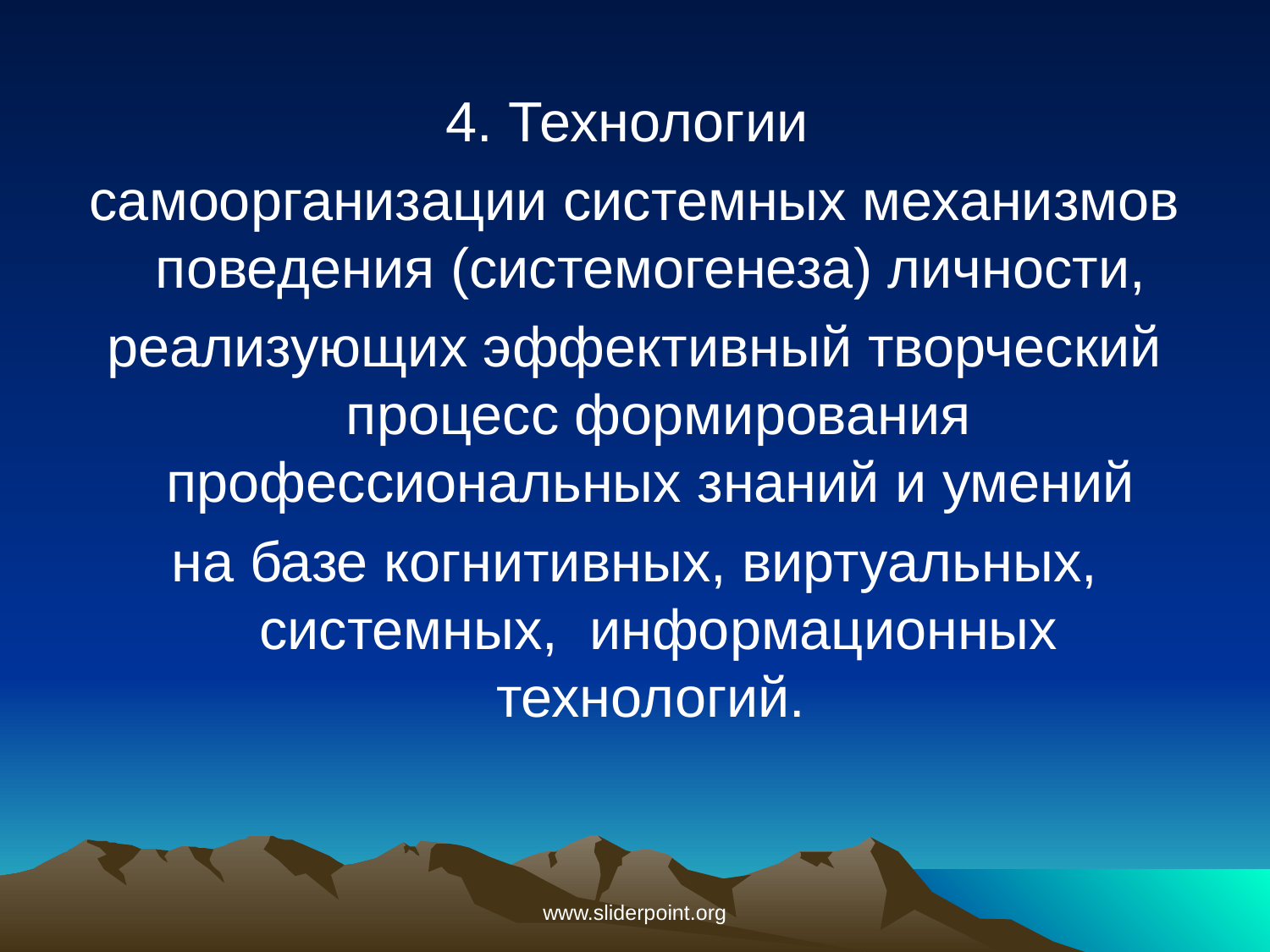

4. Технологии
самоорганизации системных механизмов поведения (системогенеза) личности,
реализующих эффективный творческий процесс формирования профессиональных знаний и умений
на базе когнитивных, виртуальных, системных,  информационных технологий.
www.sliderpoint.org